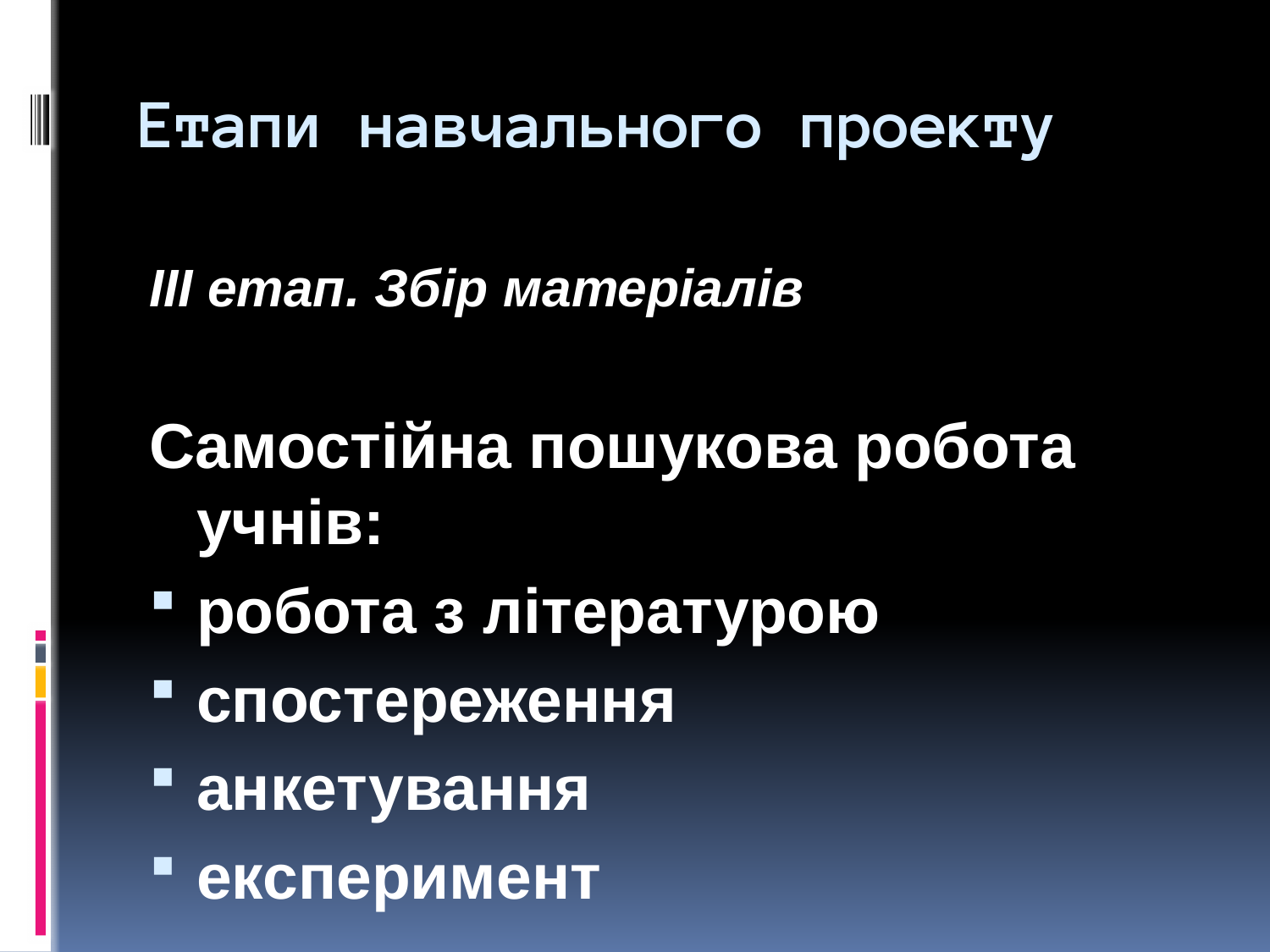

# Етапи навчального проекту
ІІІ етап. Збір матеріалів

Самостійна пошукова робота учнів:
робота з літературою
спостереження
анкетування
експеримент